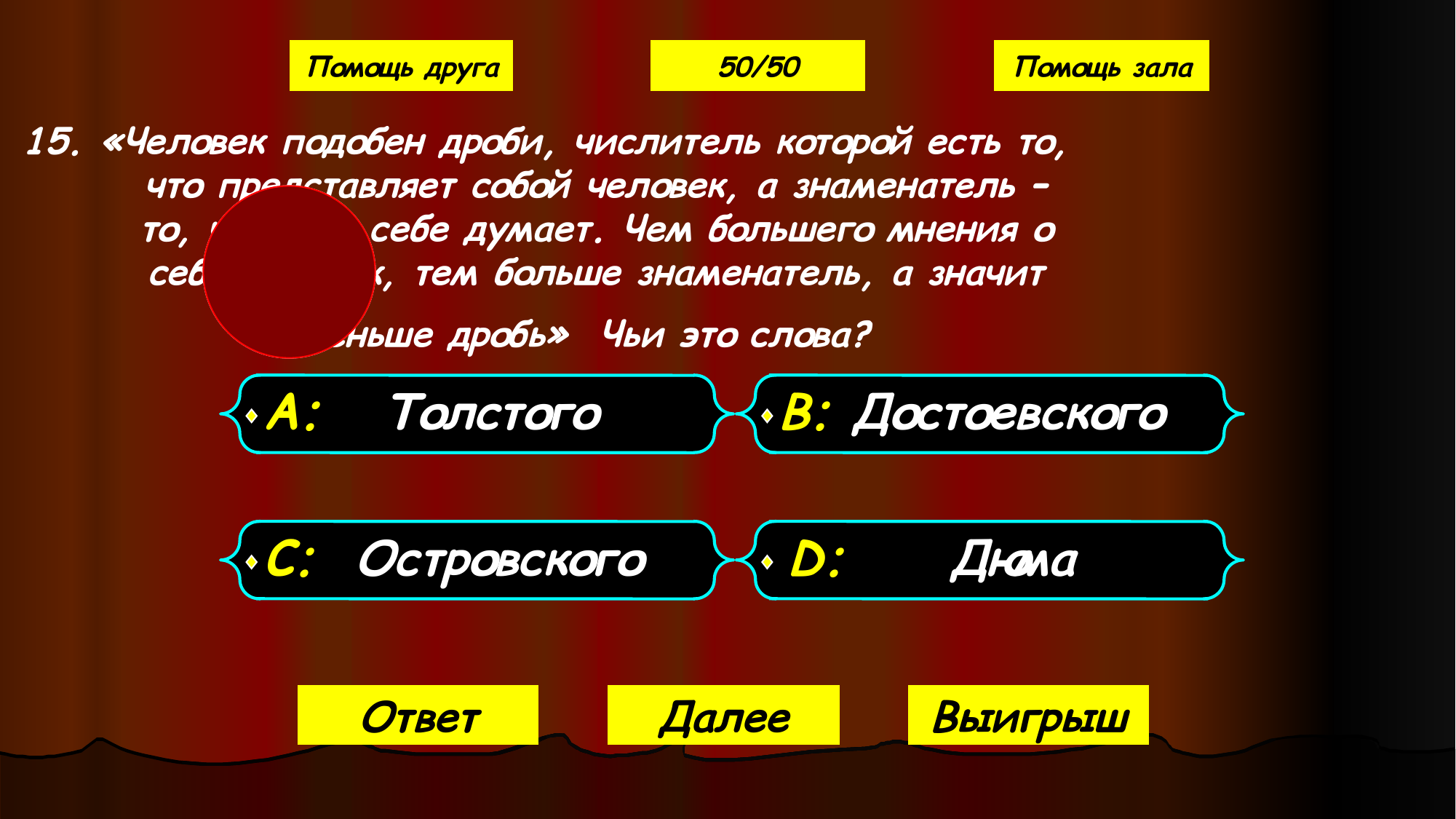

Помощь друга
50/50
Помощь зала
15. «Человек подобен дроби, числитель которой есть то, что представляет собой человек, а знаменатель – то, что он о себе думает. Чем большего мнения о себе человек, тем больше знаменатель, а значит меньше дробь»  Чьи это слова?

А:   Толстого
В: Достоевского

С:    Островского

D:     Дюма

Ответ
Далее
Выигрыш